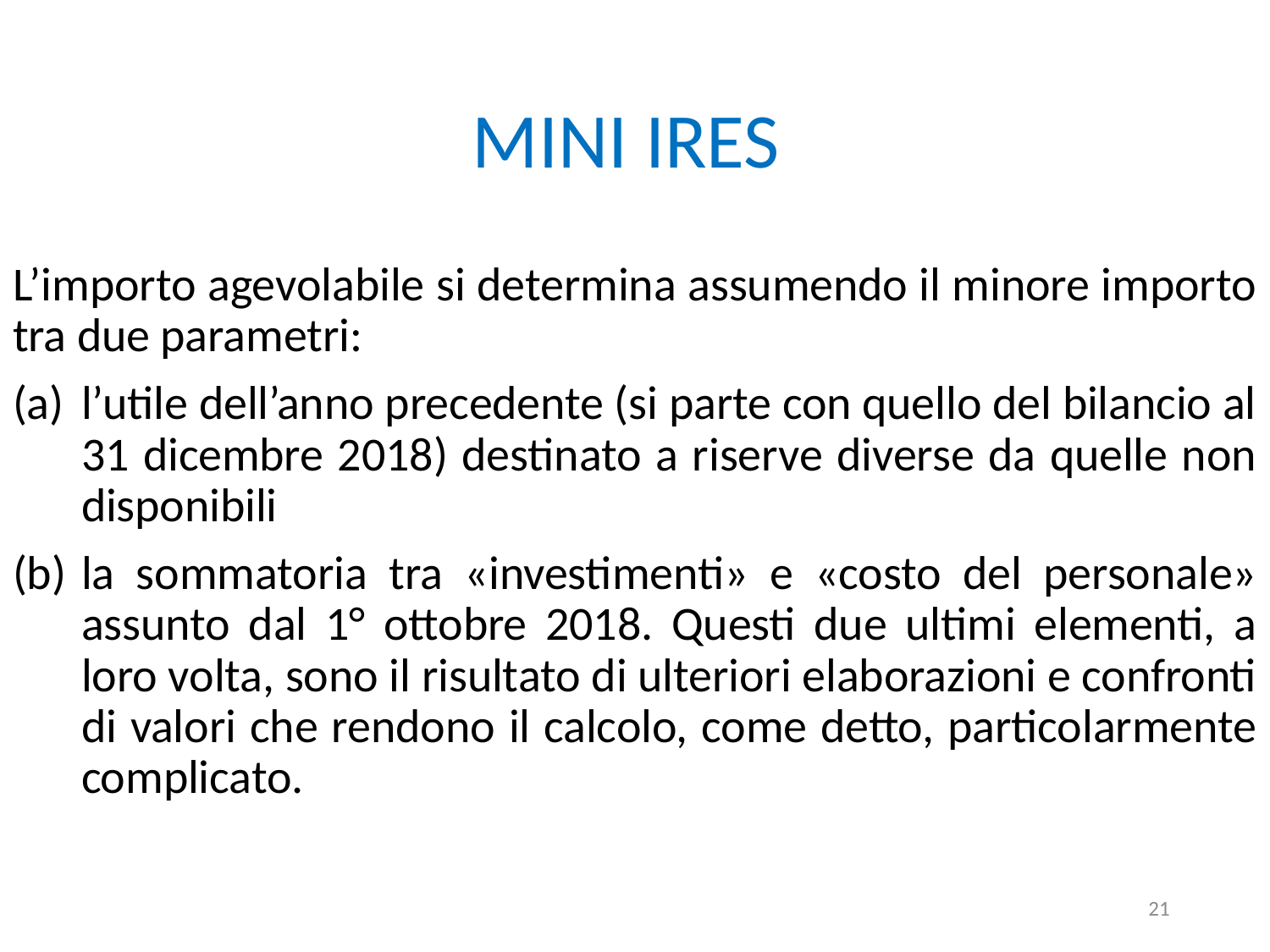

# MINI IRES
L’importo agevolabile si determina assumendo il minore importo tra due parametri:
l’utile dell’anno precedente (si parte con quello del bilancio al 31 dicembre 2018) destinato a riserve diverse da quelle non disponibili
la sommatoria tra «investimenti» e «costo del personale» assunto dal 1° ottobre 2018. Questi due ultimi elementi, a loro volta, sono il risultato di ulteriori elaborazioni e confronti di valori che rendono il calcolo, come detto, particolarmente complicato.

21